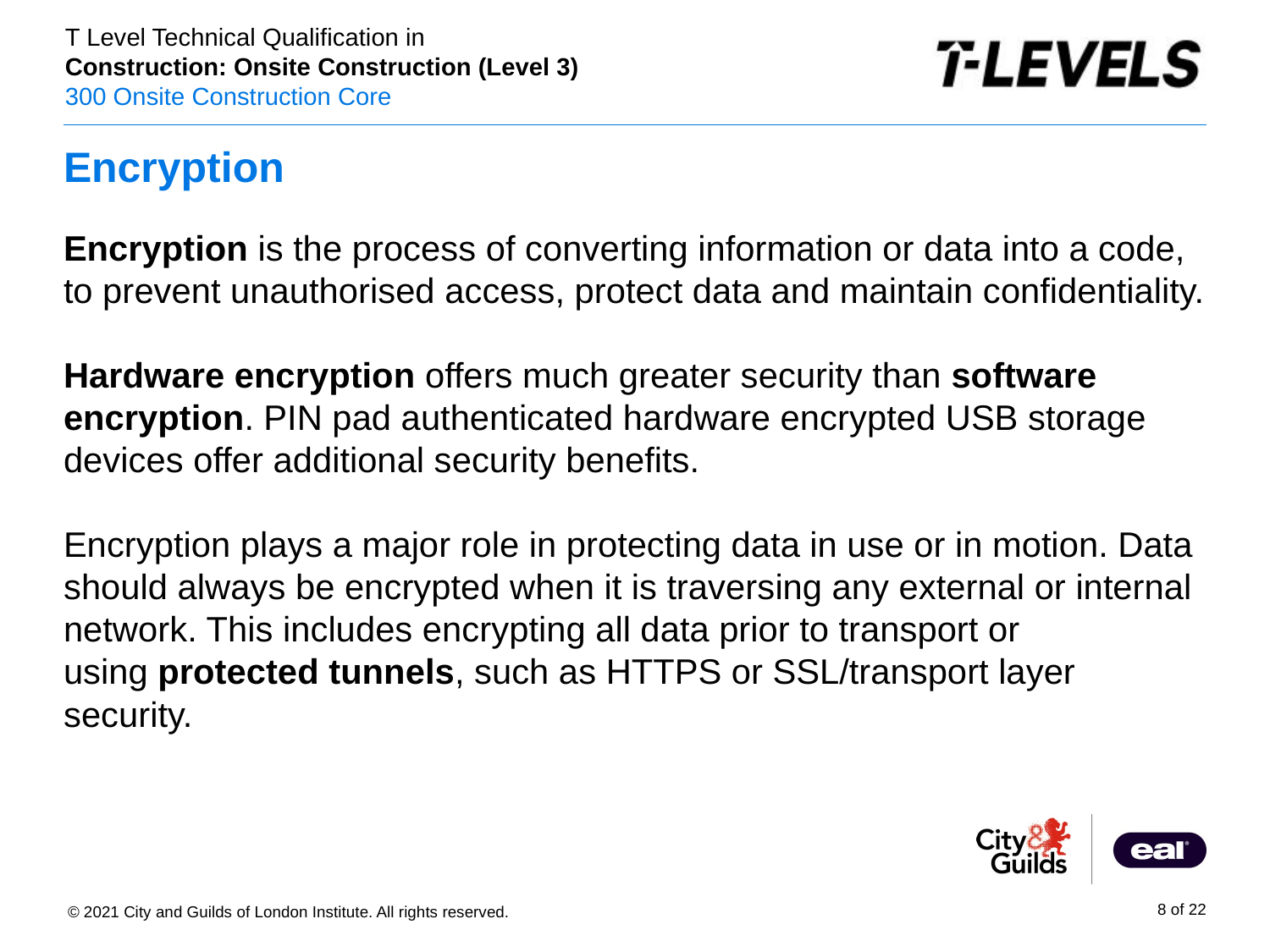

# Encryption
Encryption is the process of converting information or data into a code, to prevent unauthorised access, protect data and maintain confidentiality.

Hardware encryption offers much greater security than software encryption. PIN pad authenticated hardware encrypted USB storage devices offer additional security benefits.

Encryption plays a major role in protecting data in use or in motion. Data should always be encrypted when it is traversing any external or internal network. This includes encrypting all data prior to transport or using protected tunnels, such as HTTPS or SSL/transport layer security.